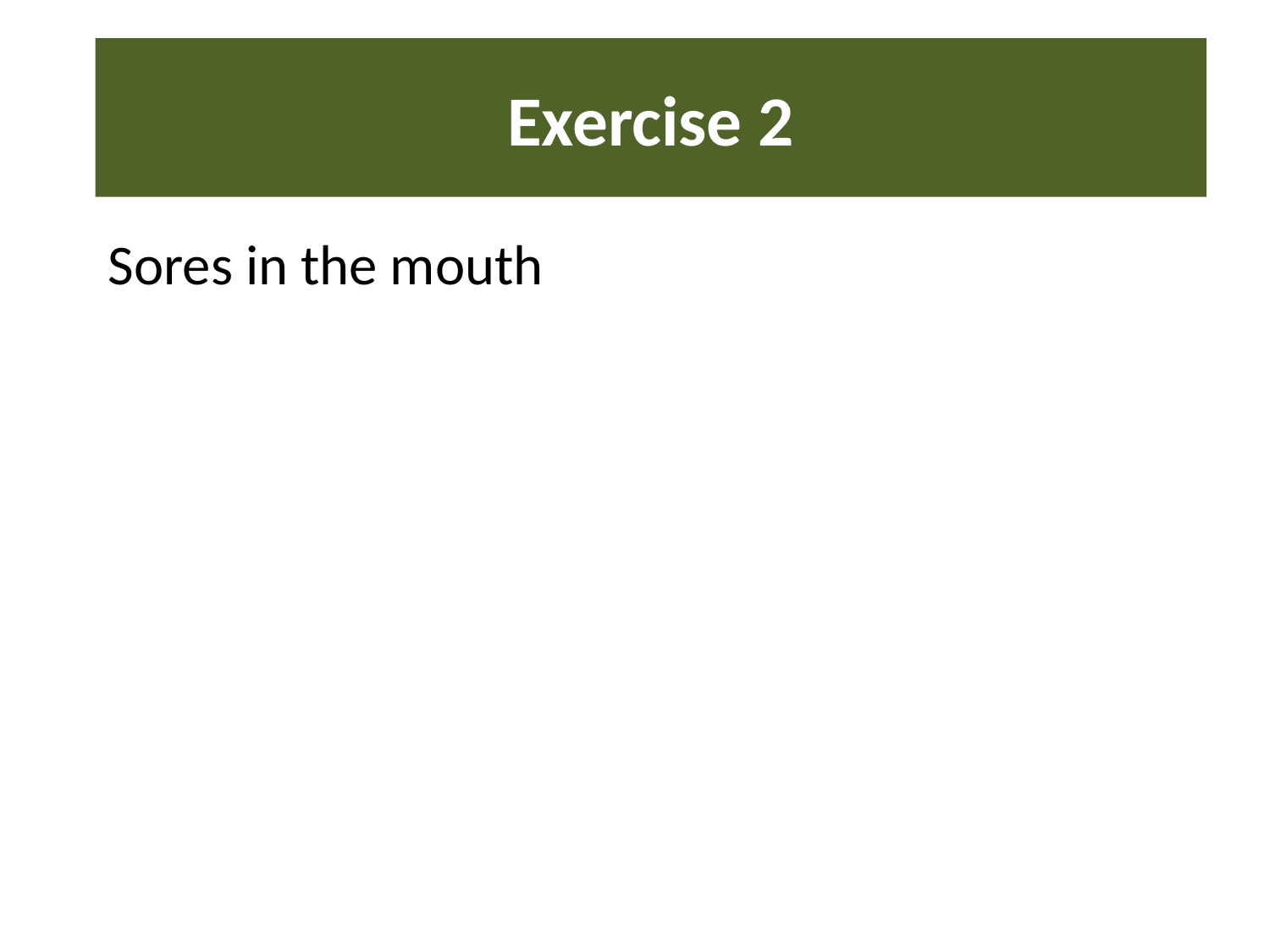

# Exercise 2
Sores in the mouth